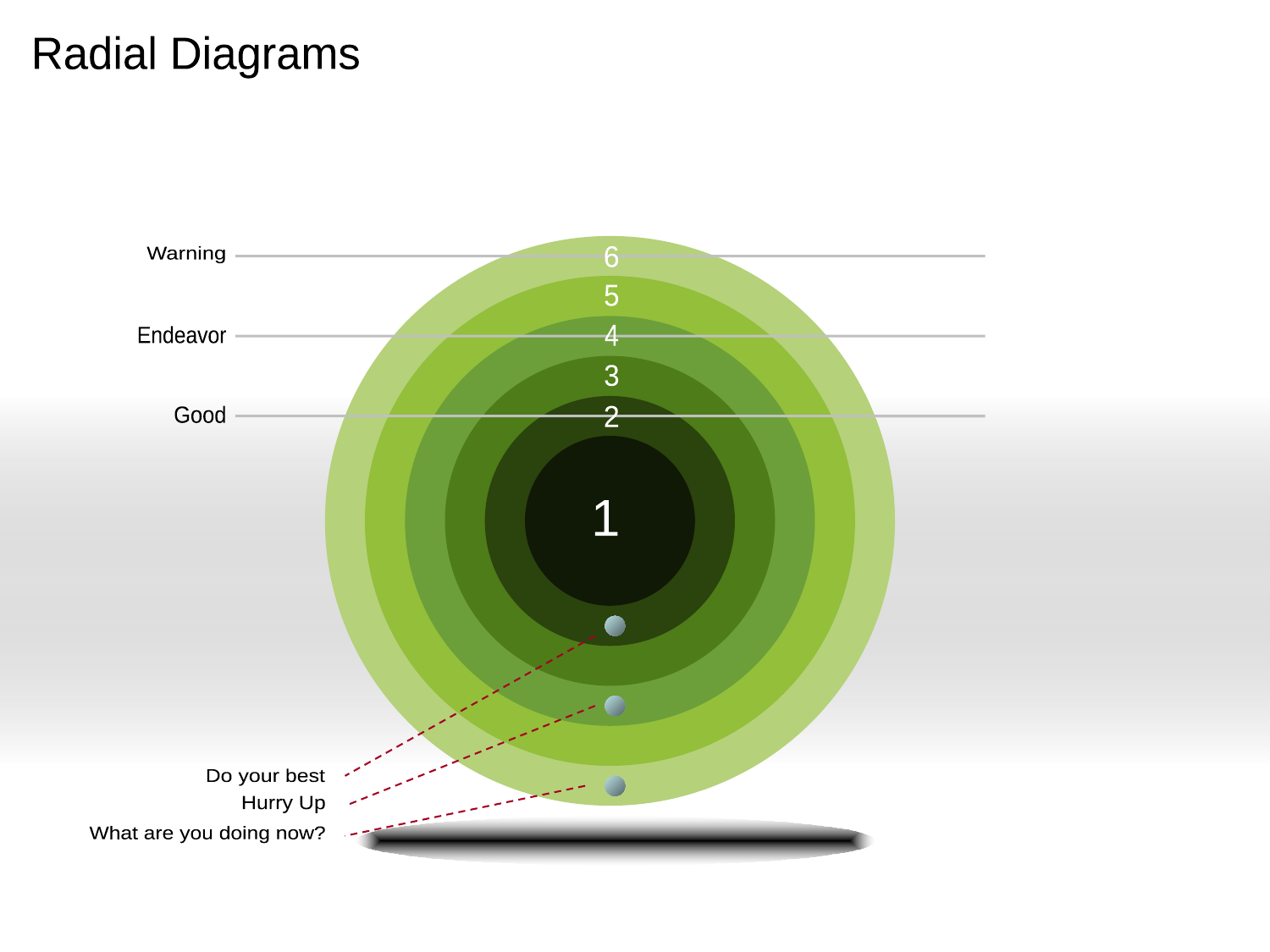

Gangnam
Sales Office
Radial Diagrams

Warning
6

5
4
Endeavor

3
Good
2

1

Do your best

Hurry Up

What are you doing now?